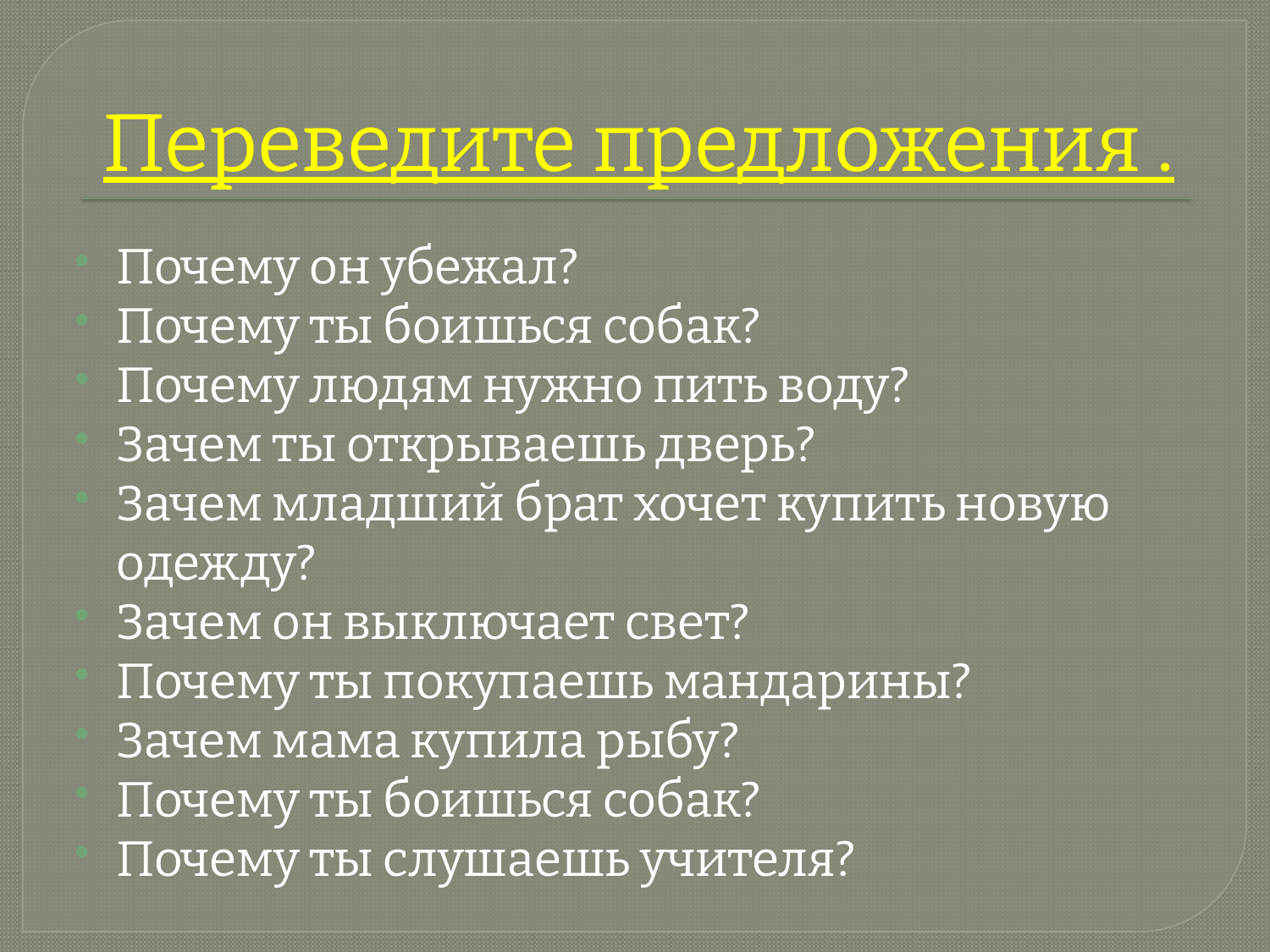

# Переведите предложения .
Почему он убежал?
Почему ты боишься собак?
Почему людям нужно пить воду?
Зачем ты открываешь дверь?
Зачем младший брат хочет купить новую одежду?
Зачем он выключает свет?
Почему ты покупаешь мандарины?
Зачем мама купила рыбу?
Почему ты боишься собак?
Почему ты слушаешь учителя?